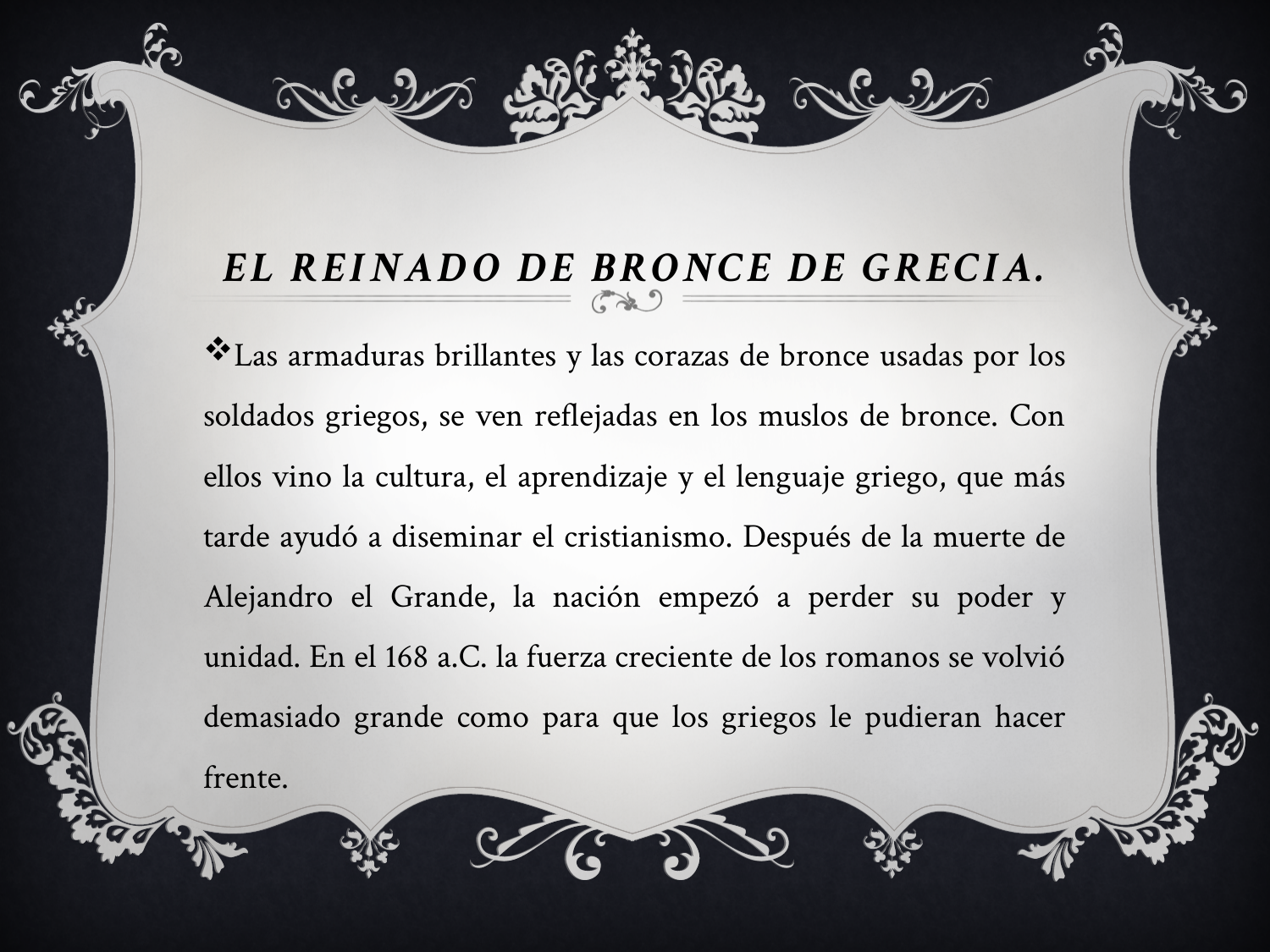

# El reinado de bronce de Grecia.
Las armaduras brillantes y las corazas de bronce usadas por los soldados griegos, se ven reflejadas en los muslos de bronce. Con ellos vino la cultura, el aprendizaje y el lenguaje griego, que más tarde ayudó a diseminar el cristianismo. Después de la muerte de Alejandro el Grande, la nación empezó a perder su poder y unidad. En el 168 a.C. la fuerza creciente de los romanos se volvió demasiado grande como para que los griegos le pudieran hacer frente.